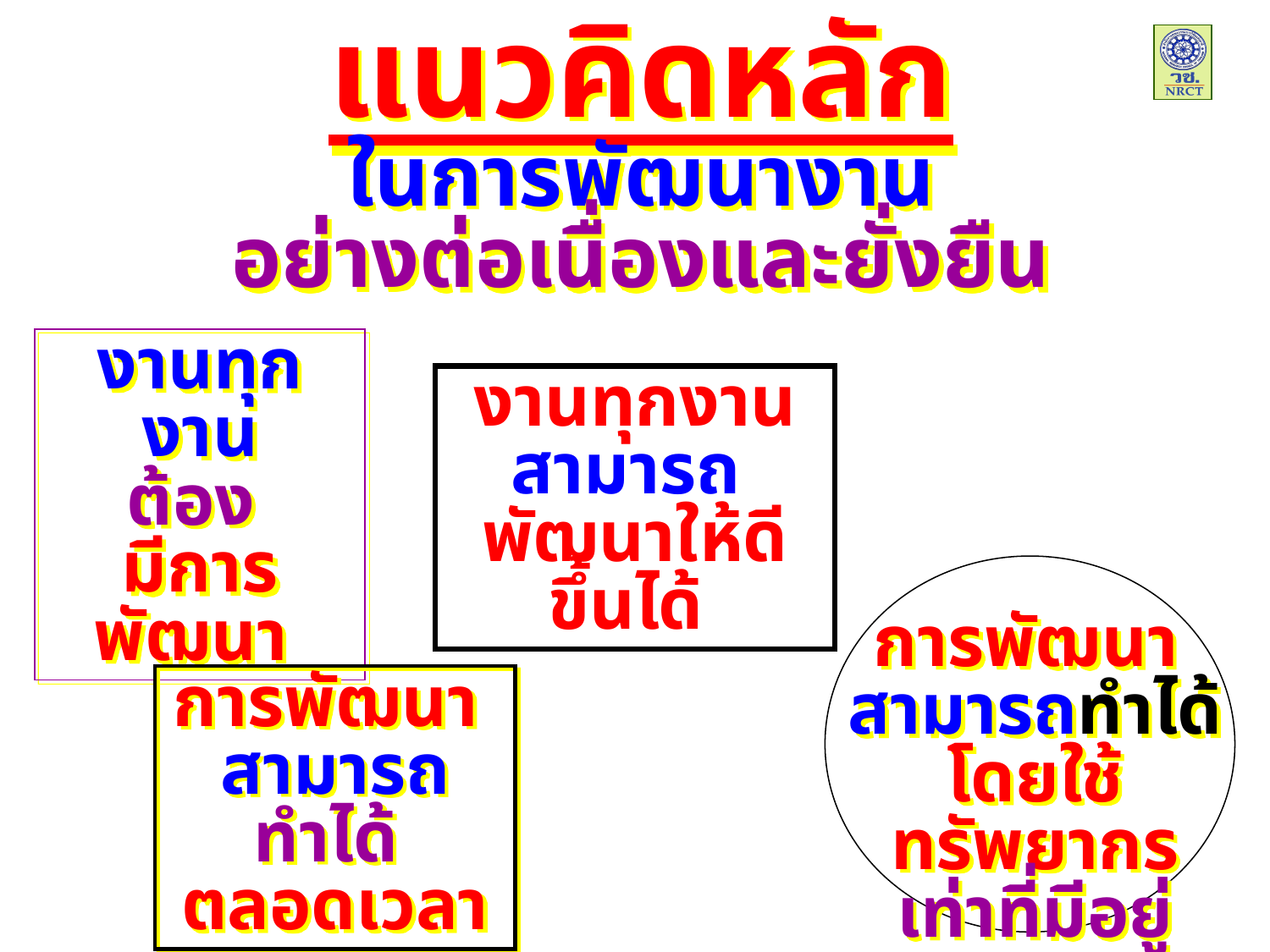

แนวคิดหลัก
ในการพัฒนางาน
อย่างต่อเนื่องและยั่งยืน
งานทุกงาน
ต้อง
มีการพัฒนา
งานทุกงาน
สามารถ
พัฒนาให้ดีขึ้นได้

การพัฒนา
สามารถทำได้
โดยใช้ทรัพยากร
เท่าที่มีอยู่
การพัฒนา
สามารถทำได้
ตลอดเวลา